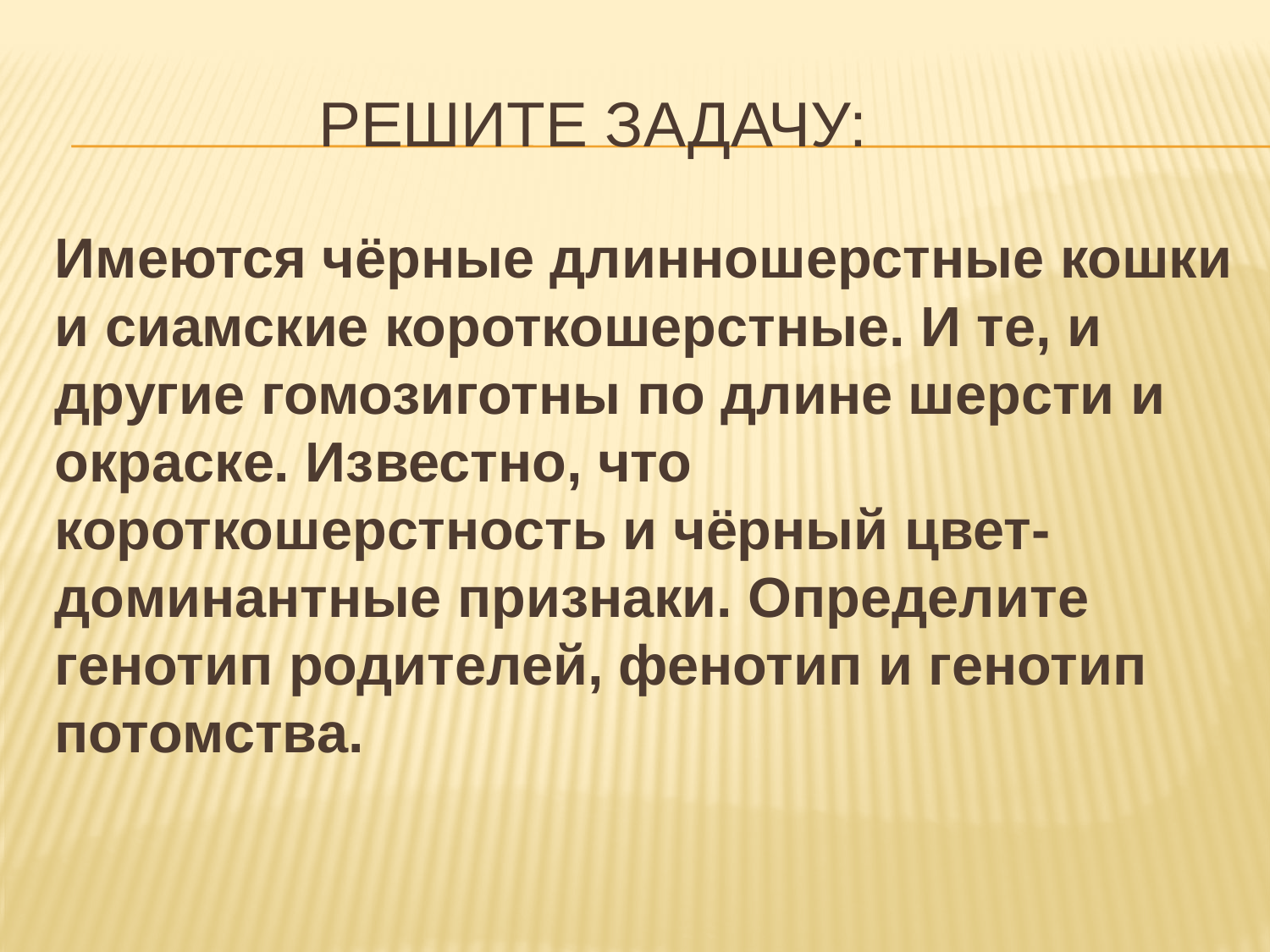

# Решите задачу:
Имеются чёрные длинношерстные кошки и сиамские короткошерстные. И те, и другие гомозиготны по длине шерсти и окраске. Известно, что короткошерстность и чёрный цвет-доминантные признаки. Определите генотип родителей, фенотип и генотип потомства.